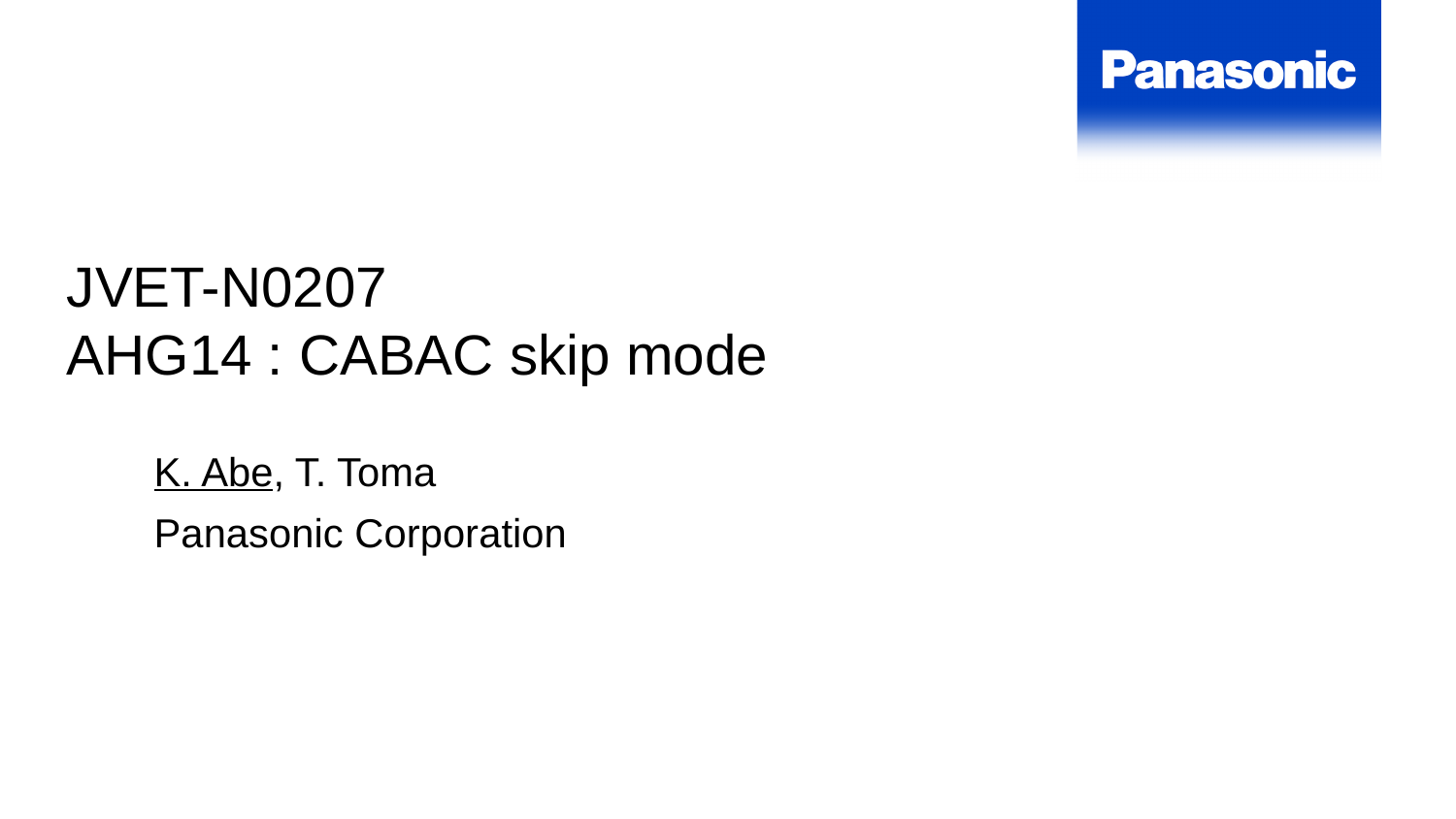

JVET-N0207
AHG14 : CABAC skip mode
K. Abe, T. Toma
Panasonic Corporation